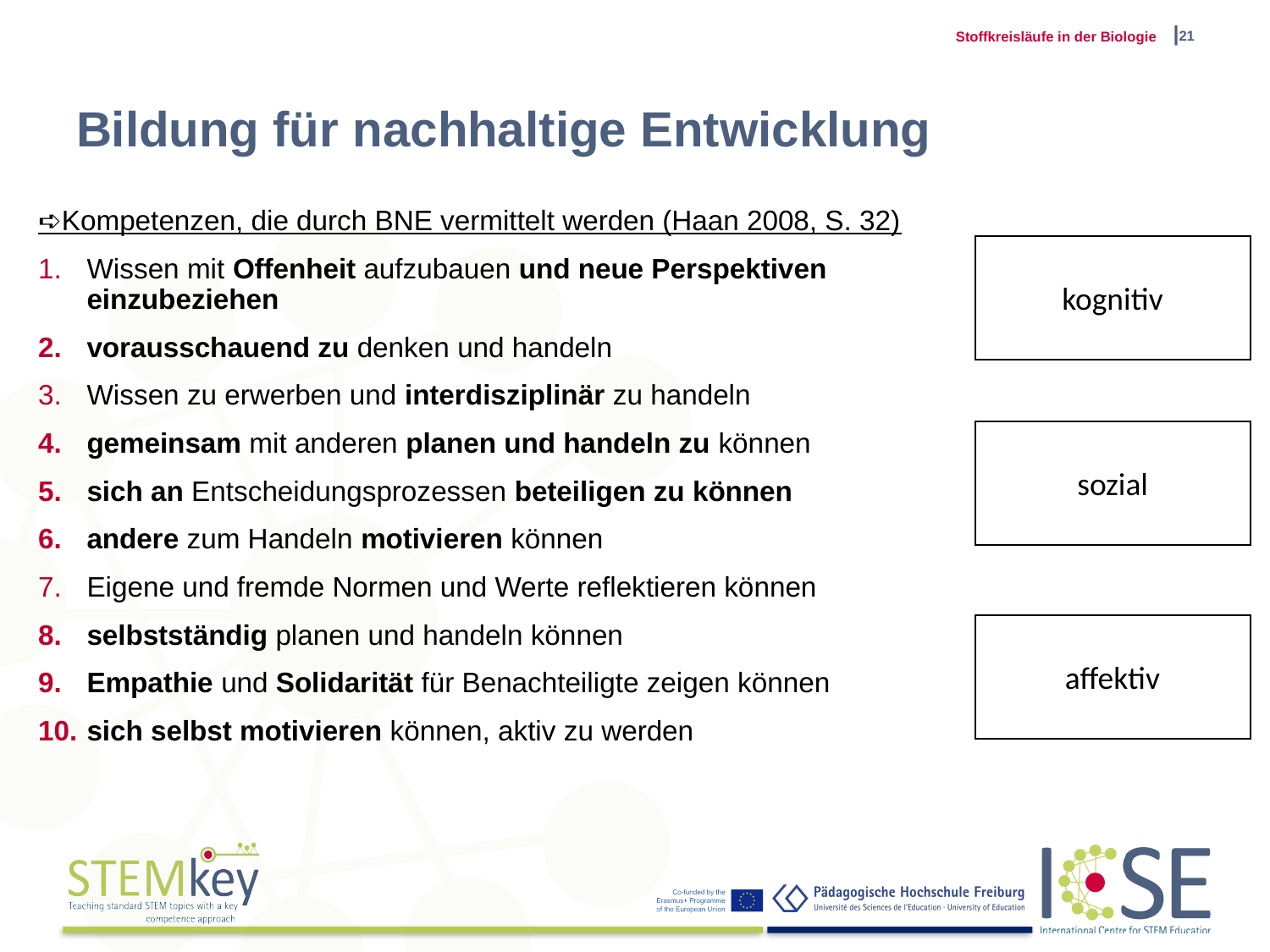

|21
Stoffkreisläufe in der Biologie
# Bildung für nachhaltige Entwicklung

➪Kompetenzen, die durch BNE vermittelt werden (Haan 2008, S. 32)
Wissen mit Offenheit aufzubauen und neue Perspektiven einzubeziehen
vorausschauend zu denken und handeln
Wissen zu erwerben und interdisziplinär zu handeln
gemeinsam mit anderen planen und handeln zu können
sich an Entscheidungsprozessen beteiligen zu können
andere zum Handeln motivieren können
Eigene und fremde Normen und Werte reflektieren können
selbstständig planen und handeln können
Empathie und Solidarität für Benachteiligte zeigen können
sich selbst motivieren können, aktiv zu werden
kognitiv
sozial
affektiv